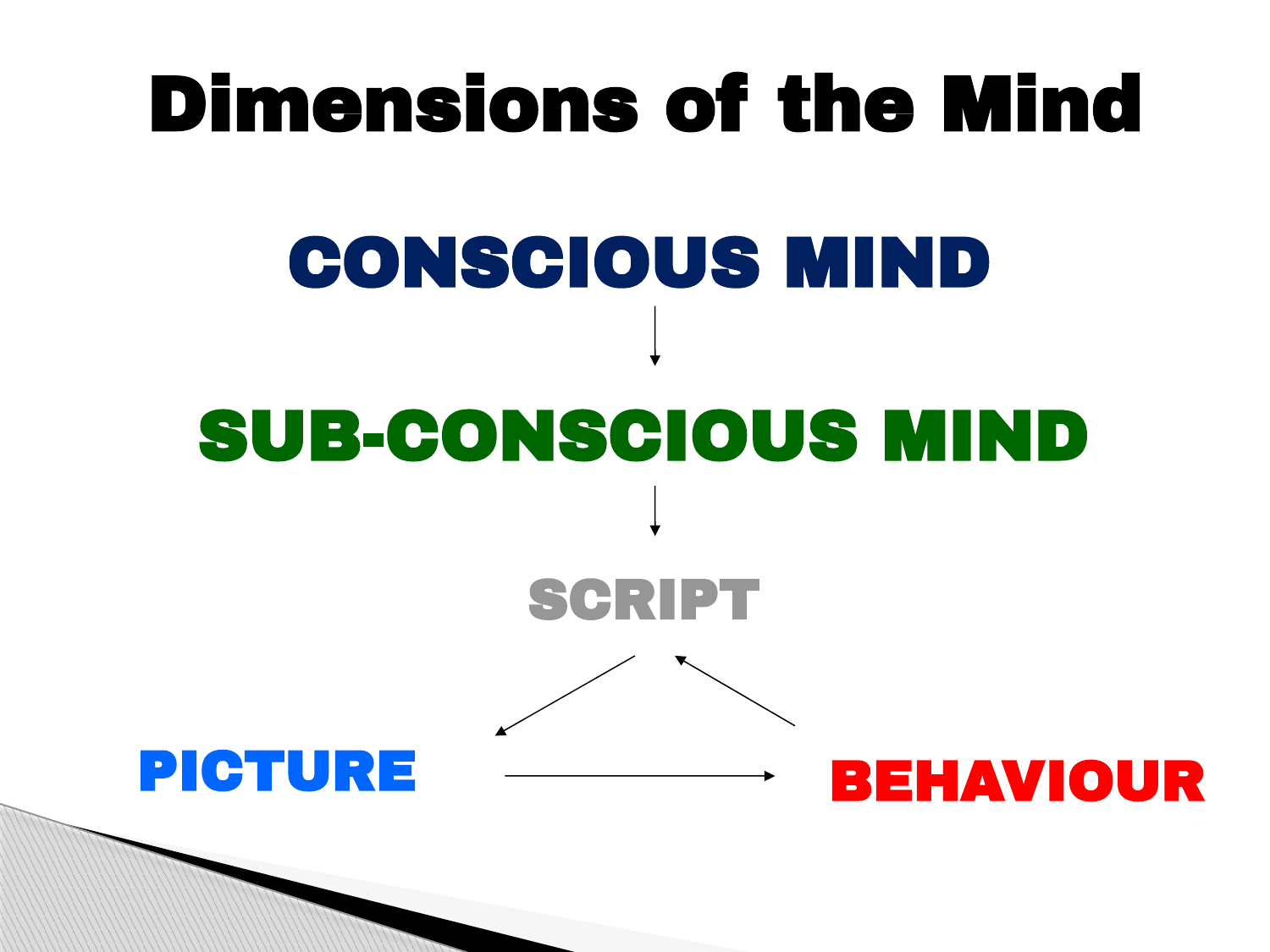

Dimensions of the Mind
CONSCIOUS MIND

SUB-CONSCIOUS MIND

SCRIPT

PICTURE
BEHAVIOUR